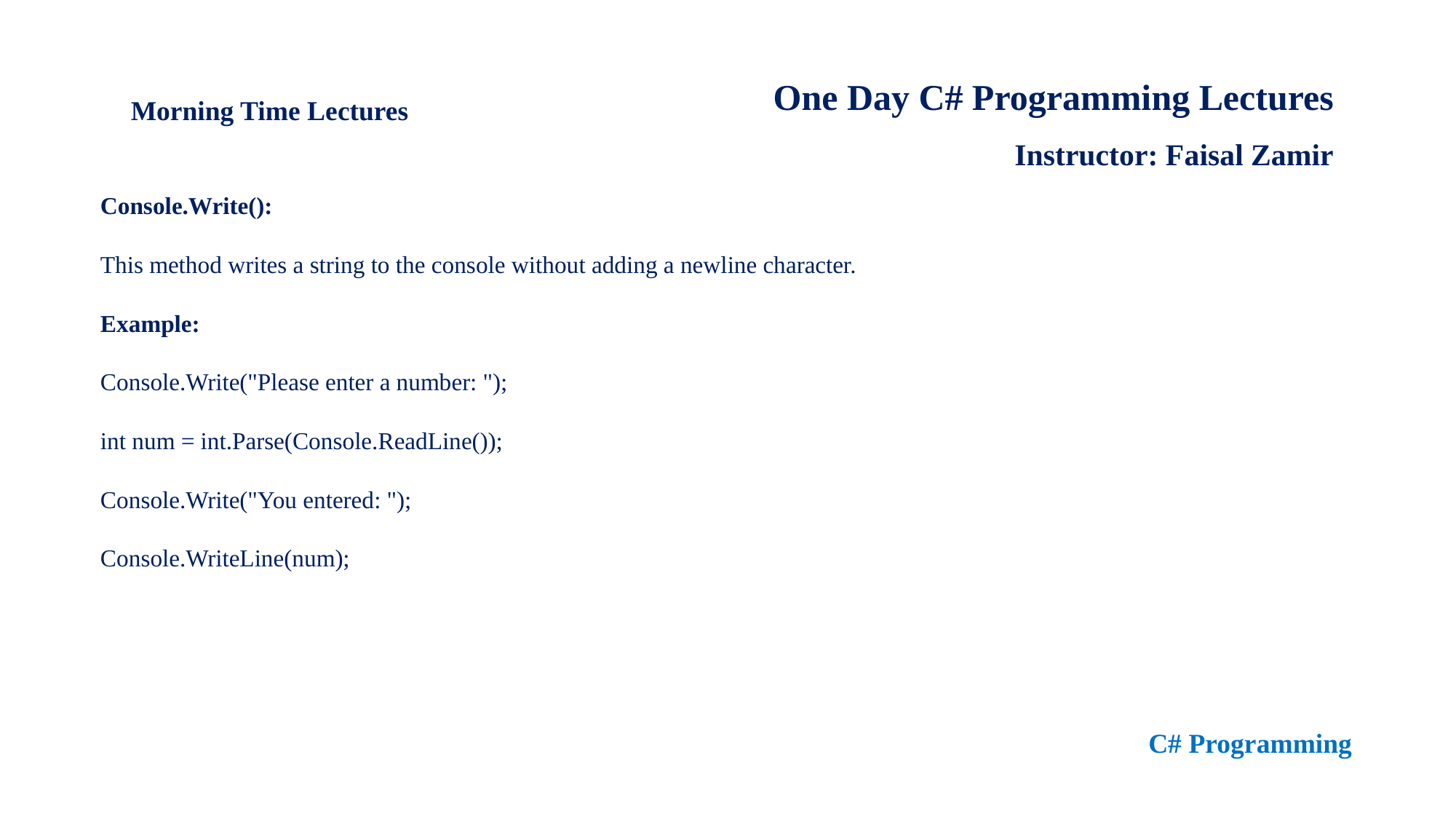

One Day C# Programming Lectures
Instructor: Faisal Zamir
Morning Time Lectures
Console.Write():
This method writes a string to the console without adding a newline character.
Example:
Console.Write("Please enter a number: ");
int num = int.Parse(Console.ReadLine());
Console.Write("You entered: ");
Console.WriteLine(num);
C# Programming